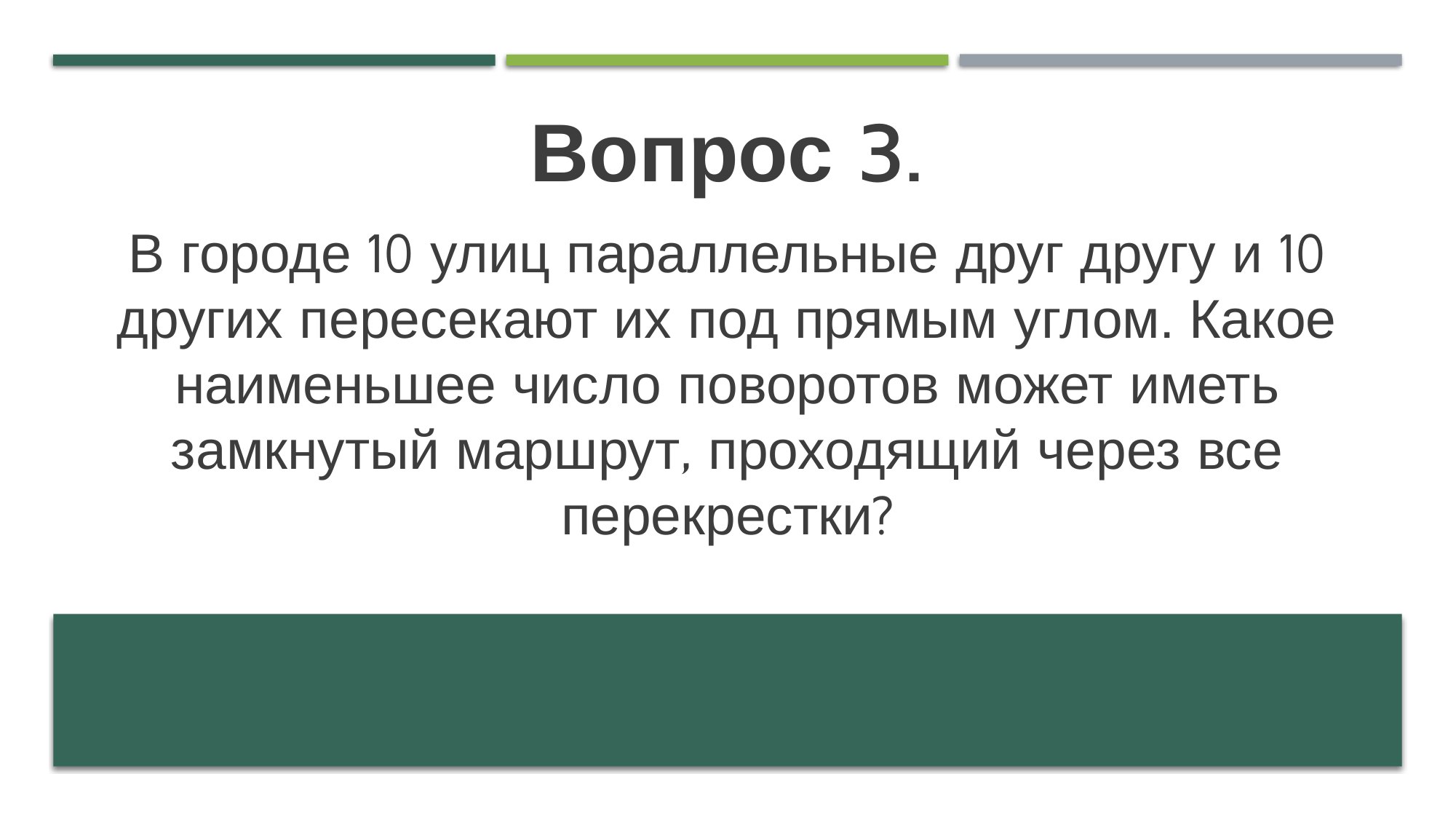

Вопрос 3.
В городе 10 улиц параллельные друг другу и 10 других пересекают их под прямым углом. Какое наименьшее число поворотов может иметь замкнутый маршрут, проходящий через все перекрестки?
#